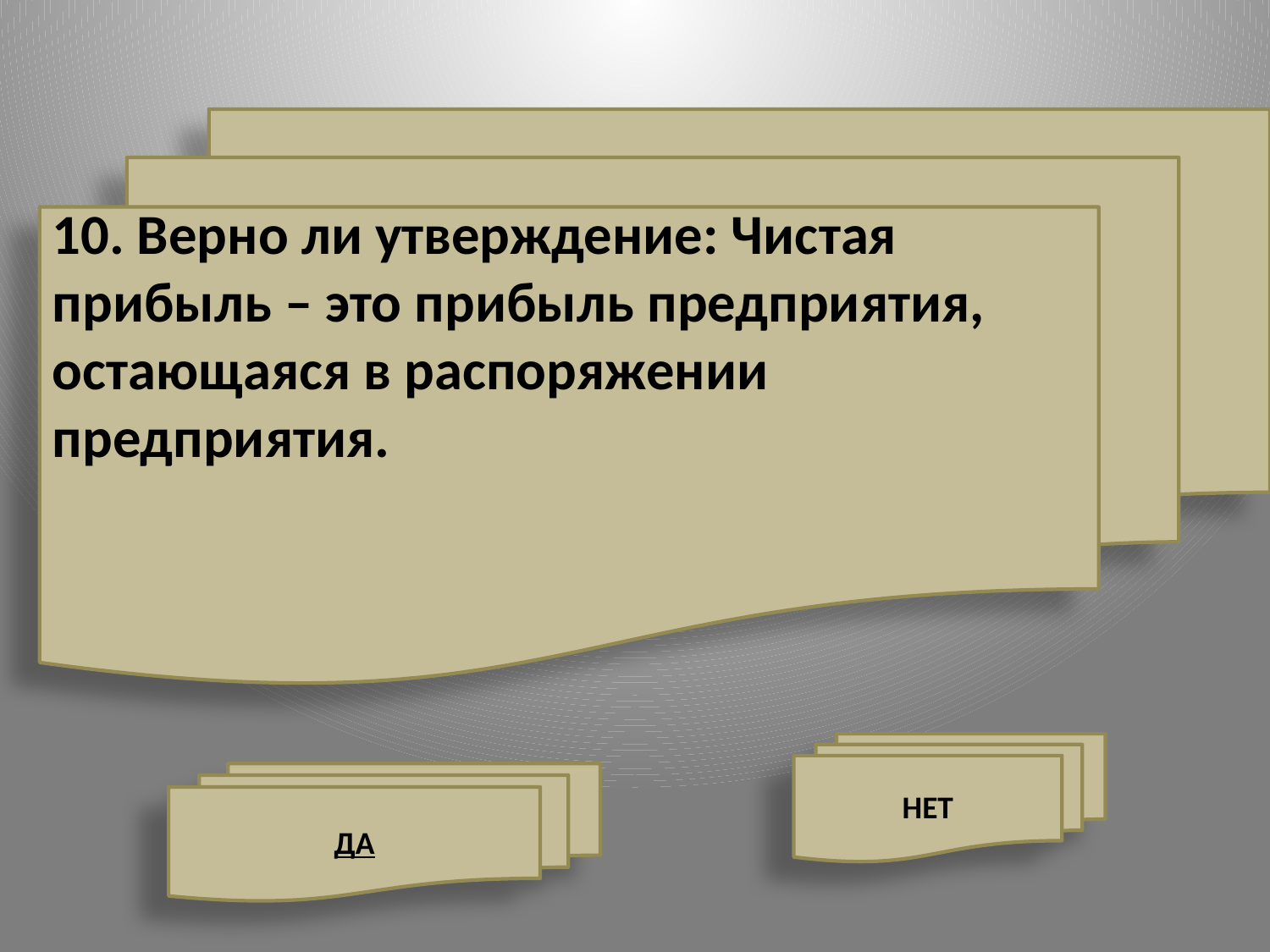

10. Верно ли утверждение: Чистая прибыль – это прибыль предприятия, остающаяся в распоряжении предприятия.

НЕТ
ДА